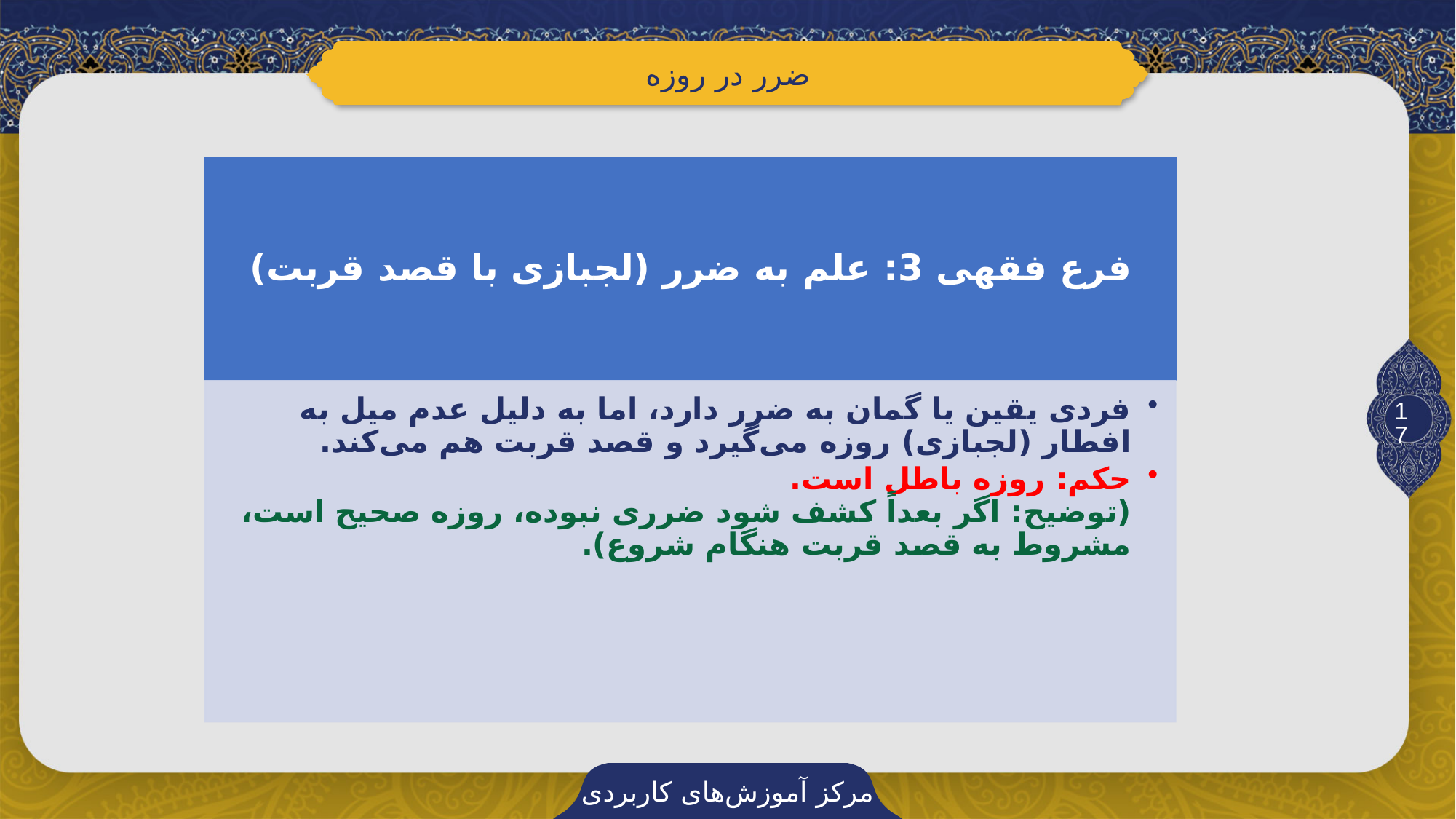

ضرر در روزه
فرع فقهی 3: علم به ضرر (لجبازی با قصد قربت)
فردی یقین یا گمان به ضرر دارد، اما به دلیل عدم میل به افطار (لجبازی) روزه می‌گیرد و قصد قربت هم می‌کند.
حکم: روزه باطل است.
(توضیح: اگر بعداً کشف شود ضرری نبوده، روزه صحیح است، مشروط به قصد قربت هنگام شروع).
17
مرکز آموزش‌های کاربردی